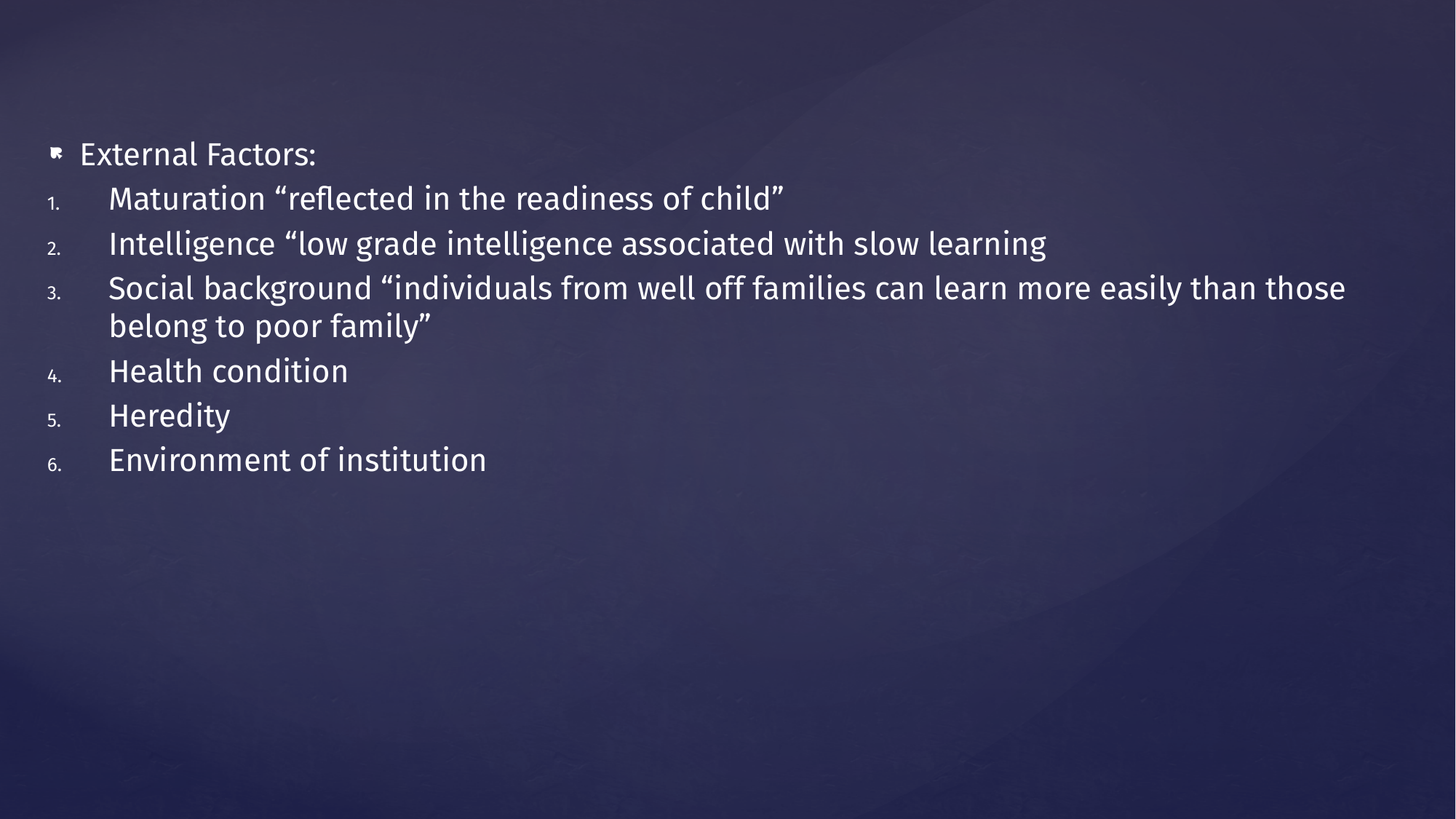

External Factors:
Maturation “reflected in the readiness of child”
Intelligence “low grade intelligence associated with slow learning
Social background “individuals from well off families can learn more easily than those belong to poor family”
Health condition
Heredity
Environment of institution